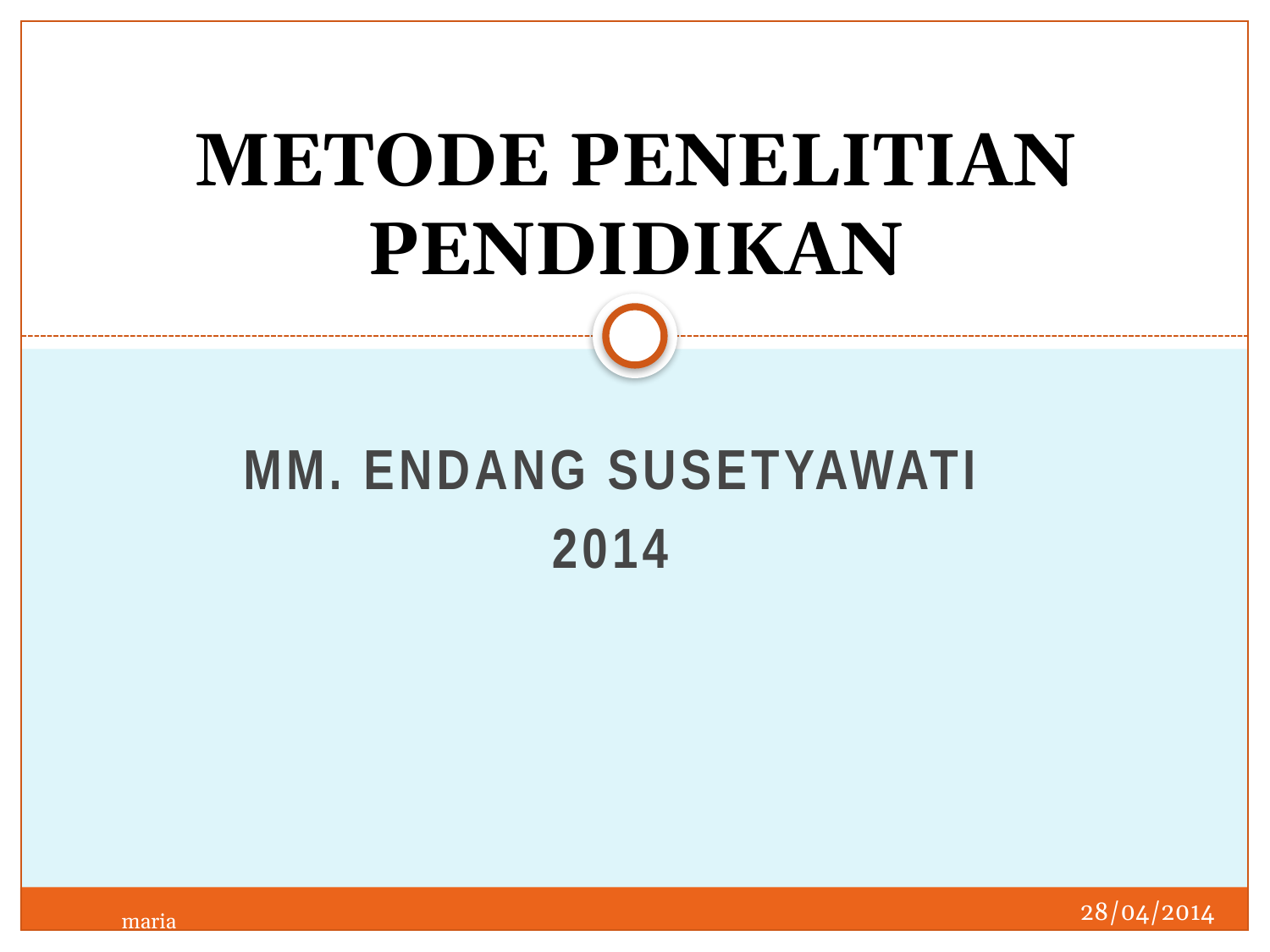

# METODE PENELITIAN PENDIDIKAN
MM. ENDANG SUSETYAWATI
2014
28/04/2014
maria